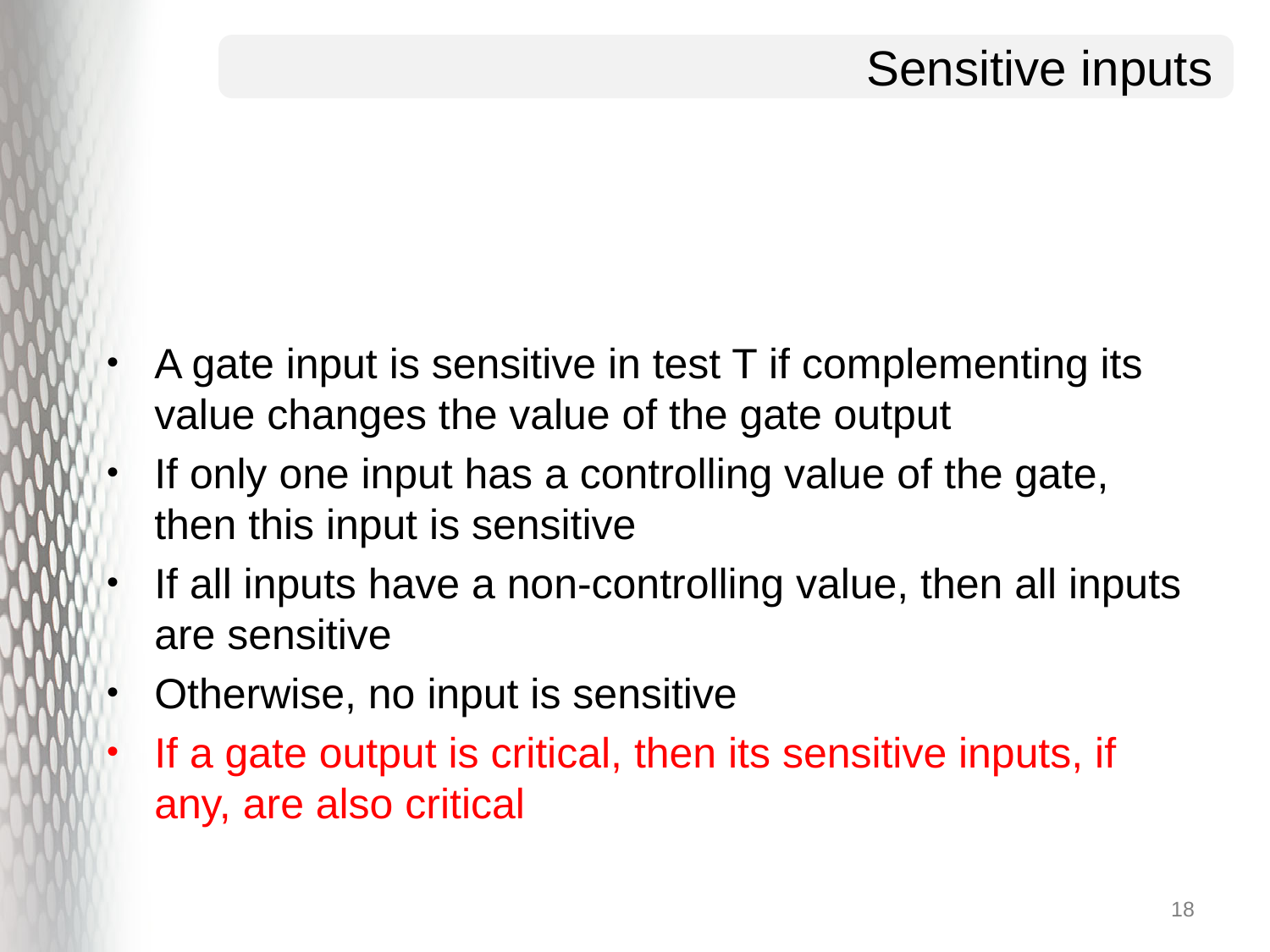

# Sensitive inputs
A gate input is sensitive in test T if complementing its value changes the value of the gate output
If only one input has a controlling value of the gate, then this input is sensitive
If all inputs have a non-controlling value, then all inputs are sensitive
Otherwise, no input is sensitive
If a gate output is critical, then its sensitive inputs, if any, are also critical